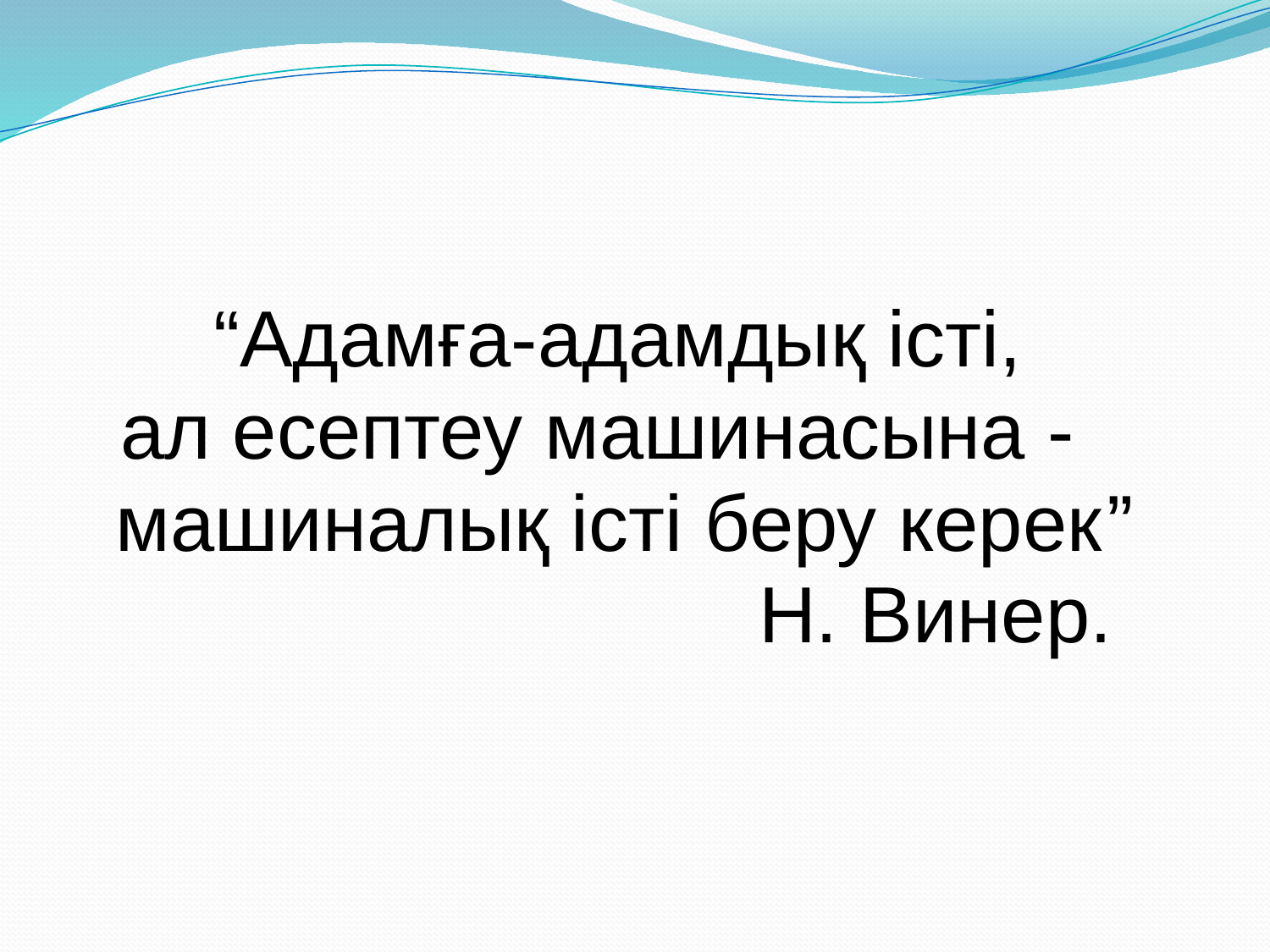

“Адамға-адамдық істі,
  ал есептеу машинасына -
      машиналық істі беру керек ”
                               Н. Винер.